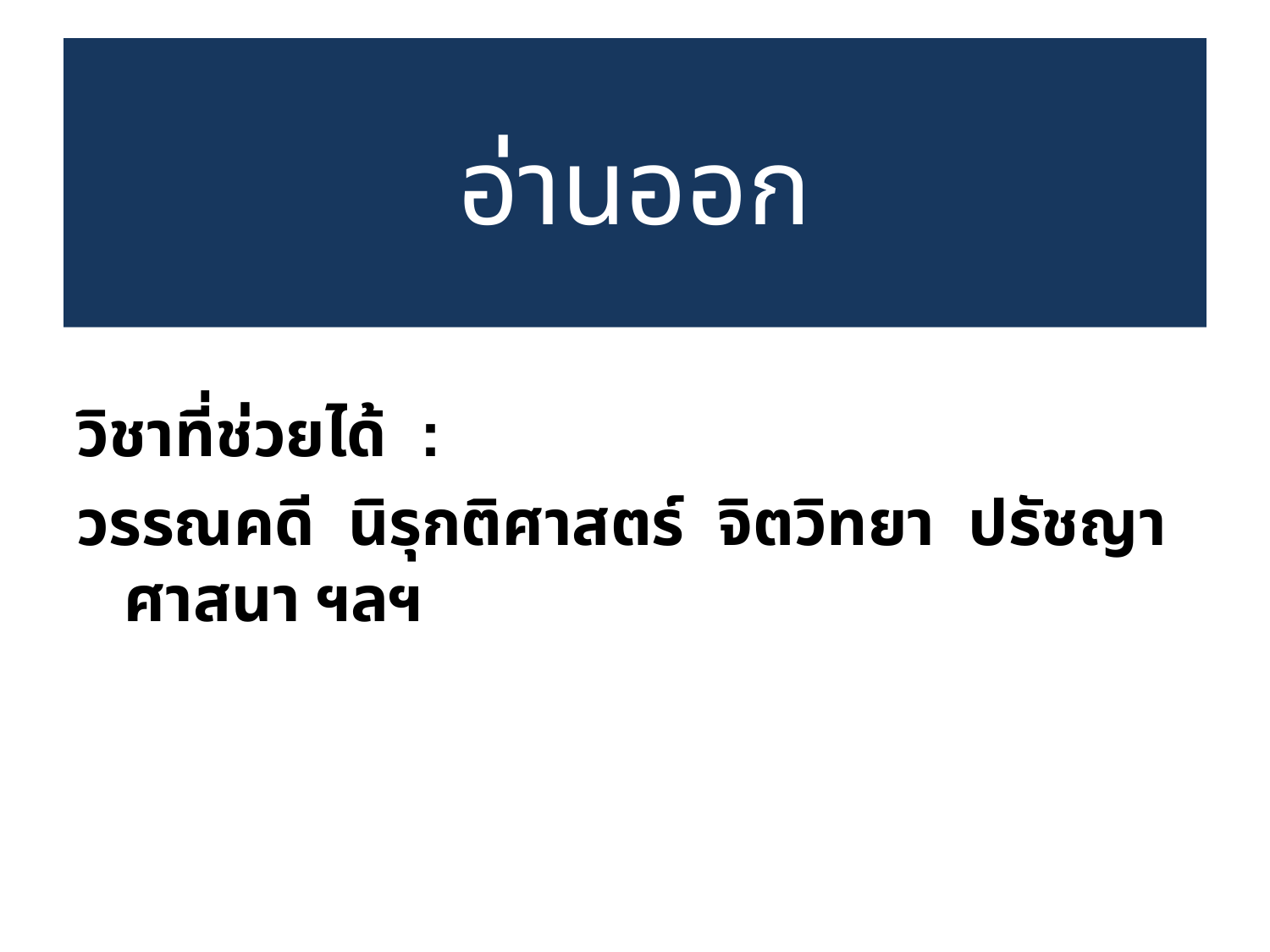

# อ่านออก
วิชาที่ช่วยได้  :
วรรณคดี  นิรุกติศาสตร์  จิตวิทยา  ปรัชญา  ศาสนา ฯลฯ